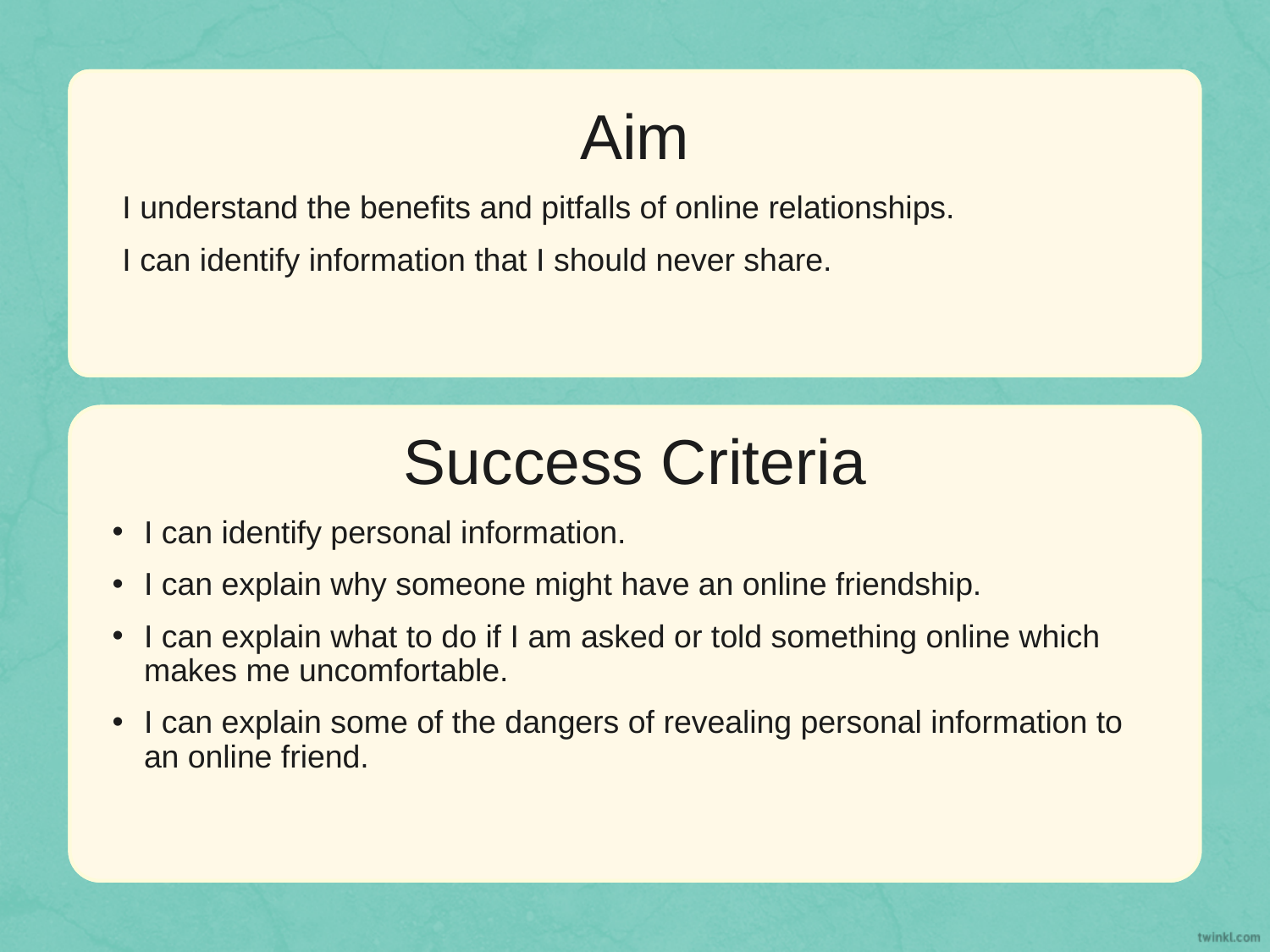

Aim
I understand the benefits and pitfalls of online relationships.
I can identify information that I should never share.

Success Criteria
I can identify personal information.
I can explain why someone might have an online friendship.
I can explain what to do if I am asked or told something online which makes me uncomfortable.
I can explain some of the dangers of revealing personal information to an online friend.